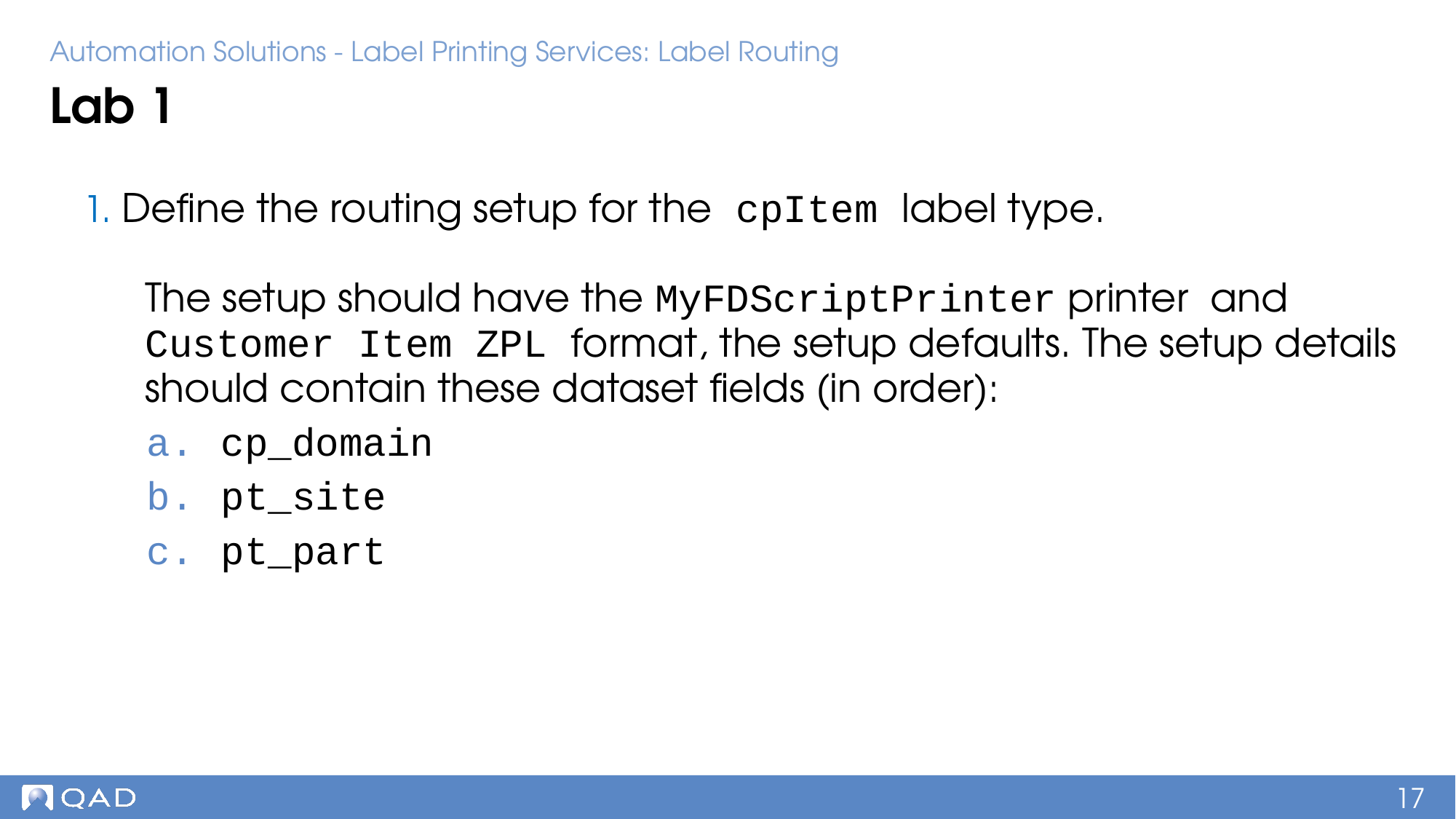

Automation Solutions - Label Printing Services: Label Routing
# Lab 1
1. Define the routing setup for the cpItem label type.
The setup should have the MyFDScriptPrinter printer  and Customer Item ZPL format, the setup defaults. The setup details should contain these dataset fields (in order):
cp_domain
pt_site
pt_part
17